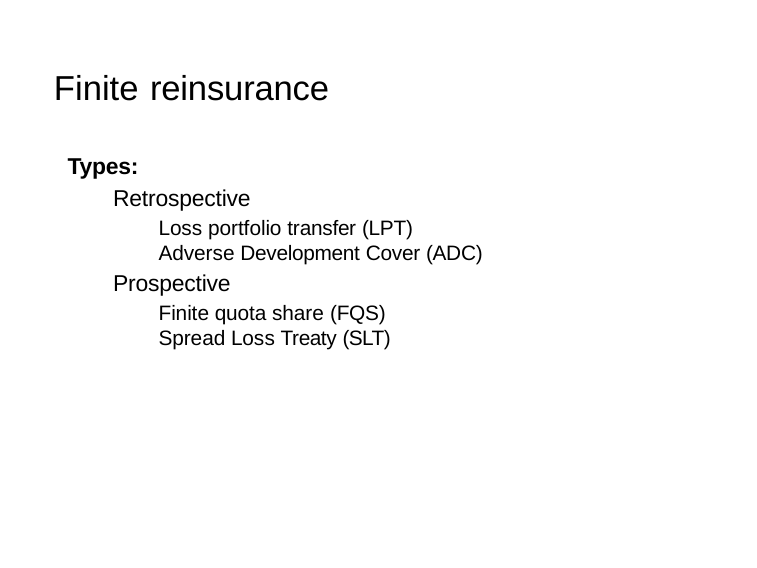

# Finite reinsurance
Types:
Retrospective
Loss portfolio transfer (LPT) Adverse Development Cover (ADC)
Prospective
Finite quota share (FQS) Spread Loss Treaty (SLT)